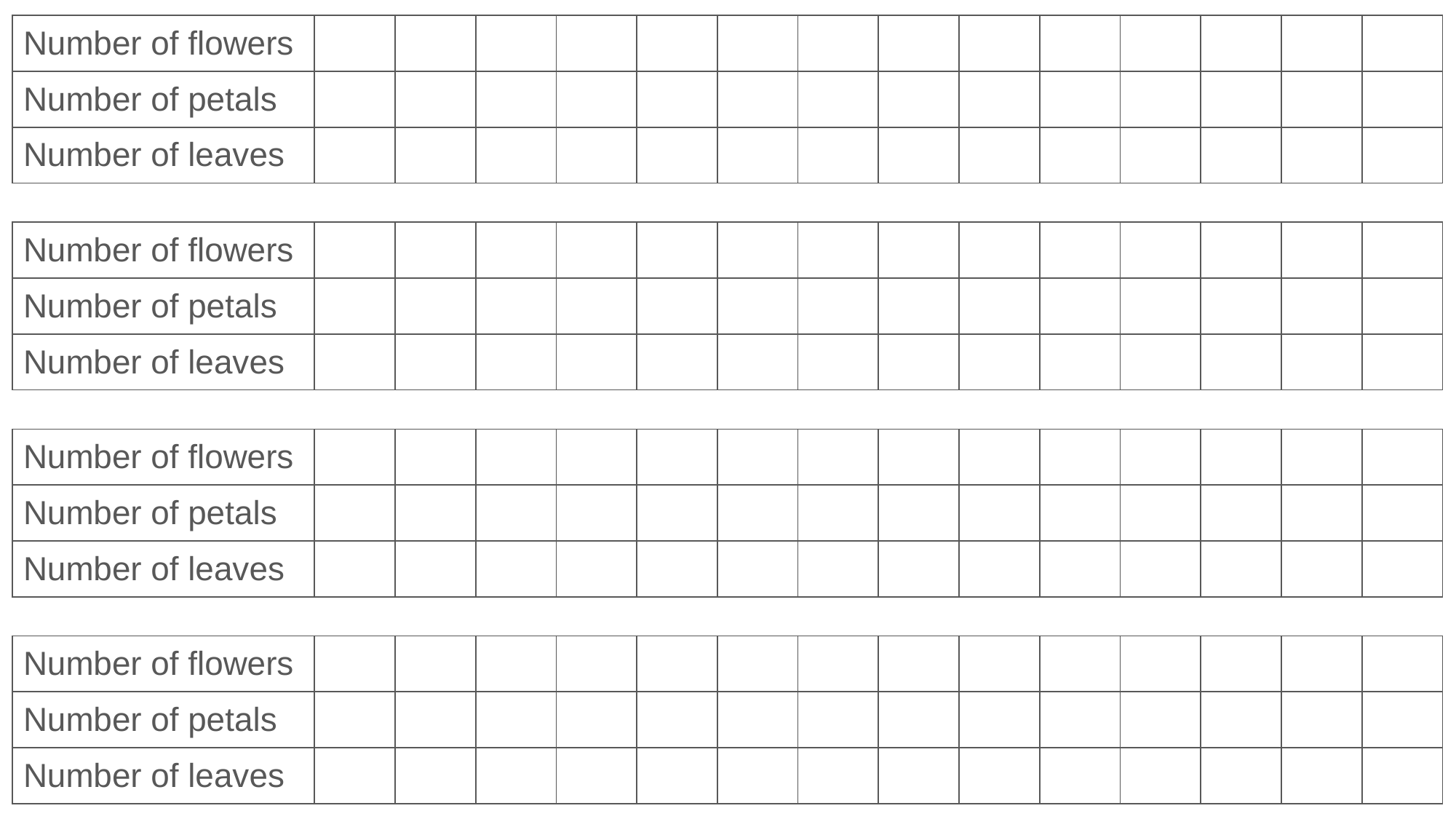

| Number of flowers |  |  |  |  |  |  |  |  |  |  |  |  |  |  |
| --- | --- | --- | --- | --- | --- | --- | --- | --- | --- | --- | --- | --- | --- | --- |
| Number of petals |  |  |  |  |  |  |  |  |  |  |  |  |  |  |
| Number of leaves |  |  |  |  |  |  |  |  |  |  |  |  |  |  |
| Number of flowers |  |  |  |  |  |  |  |  |  |  |  |  |  |  |
| --- | --- | --- | --- | --- | --- | --- | --- | --- | --- | --- | --- | --- | --- | --- |
| Number of petals |  |  |  |  |  |  |  |  |  |  |  |  |  |  |
| Number of leaves |  |  |  |  |  |  |  |  |  |  |  |  |  |  |
| Number of flowers |  |  |  |  |  |  |  |  |  |  |  |  |  |  |
| --- | --- | --- | --- | --- | --- | --- | --- | --- | --- | --- | --- | --- | --- | --- |
| Number of petals |  |  |  |  |  |  |  |  |  |  |  |  |  |  |
| Number of leaves |  |  |  |  |  |  |  |  |  |  |  |  |  |  |
| Number of flowers |  |  |  |  |  |  |  |  |  |  |  |  |  |  |
| --- | --- | --- | --- | --- | --- | --- | --- | --- | --- | --- | --- | --- | --- | --- |
| Number of petals |  |  |  |  |  |  |  |  |  |  |  |  |  |  |
| Number of leaves |  |  |  |  |  |  |  |  |  |  |  |  |  |  |